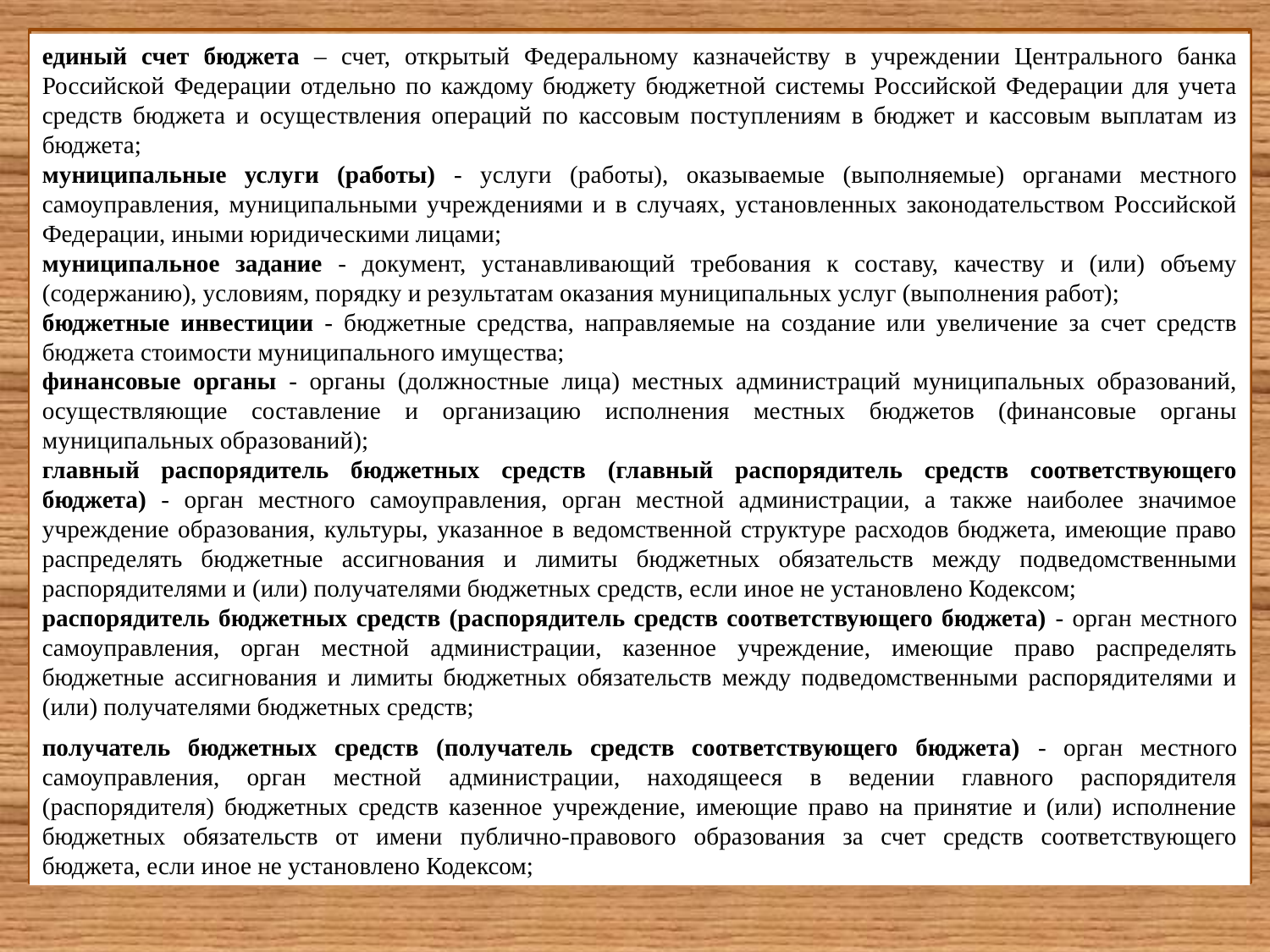

единый счет бюджета – счет, открытый Федеральному казначейству в учреждении Центрального банка Российской Федерации отдельно по каждому бюджету бюджетной системы Российской Федерации для учета средств бюджета и осуществления операций по кассовым поступлениям в бюджет и кассовым выплатам из бюджета;
муниципальные услуги (работы) - услуги (работы), оказываемые (выполняемые) органами местного самоуправления, муниципальными учреждениями и в случаях, установленных законодательством Российской Федерации, иными юридическими лицами;
муниципальное задание - документ, устанавливающий требования к составу, качеству и (или) объему (содержанию), условиям, порядку и результатам оказания муниципальных услуг (выполнения работ);
бюджетные инвестиции - бюджетные средства, направляемые на создание или увеличение за счет средств бюджета стоимости муниципального имущества;
финансовые органы - органы (должностные лица) местных администраций муниципальных образований, осуществляющие составление и организацию исполнения местных бюджетов (финансовые органы муниципальных образований);
главный распорядитель бюджетных средств (главный распорядитель средств соответствующего бюджета) - орган местного самоуправления, орган местной администрации, а также наиболее значимое учреждение образования, культуры, указанное в ведомственной структуре расходов бюджета, имеющие право распределять бюджетные ассигнования и лимиты бюджетных обязательств между подведомственными распорядителями и (или) получателями бюджетных средств, если иное не установлено Кодексом;
распорядитель бюджетных средств (распорядитель средств соответствующего бюджета) - орган местного самоуправления, орган местной администрации, казенное учреждение, имеющие право распределять бюджетные ассигнования и лимиты бюджетных обязательств между подведомственными распорядителями и (или) получателями бюджетных средств;
получатель бюджетных средств (получатель средств соответствующего бюджета) - орган местного самоуправления, орган местной администрации, находящееся в ведении главного распорядителя (распорядителя) бюджетных средств казенное учреждение, имеющие право на принятие и (или) исполнение бюджетных обязательств от имени публично-правового образования за счет средств соответствующего бюджета, если иное не установлено Кодексом;